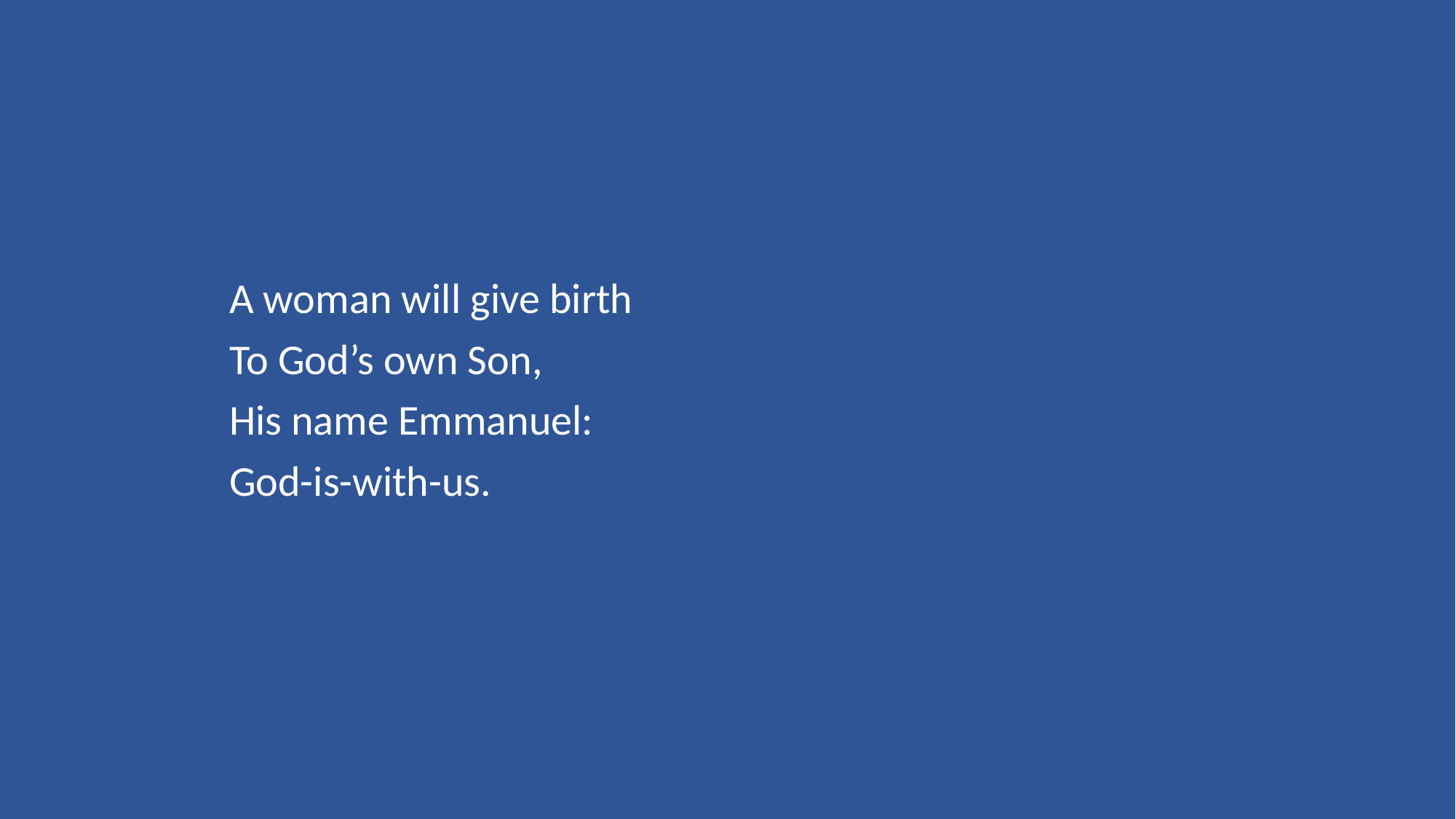

A woman will give birth
To God’s own Son,
His name Emmanuel:
God-is-with-us.